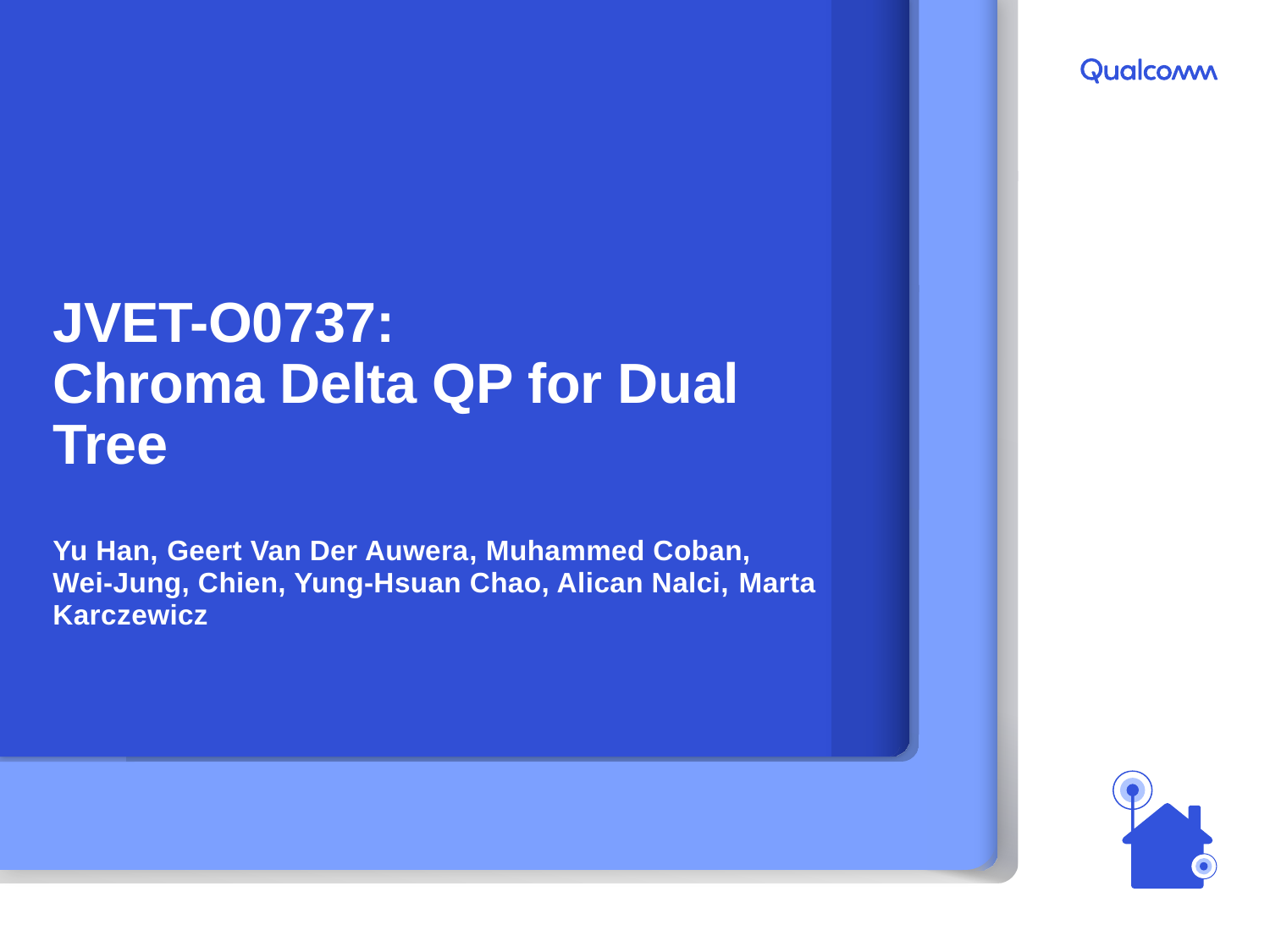

# JVET-O0737: Chroma Delta QP for Dual Tree
Yu Han, Geert Van Der Auwera, Muhammed Coban, Wei-Jung, Chien, Yung-Hsuan Chao, Alican Nalci, Marta Karczewicz